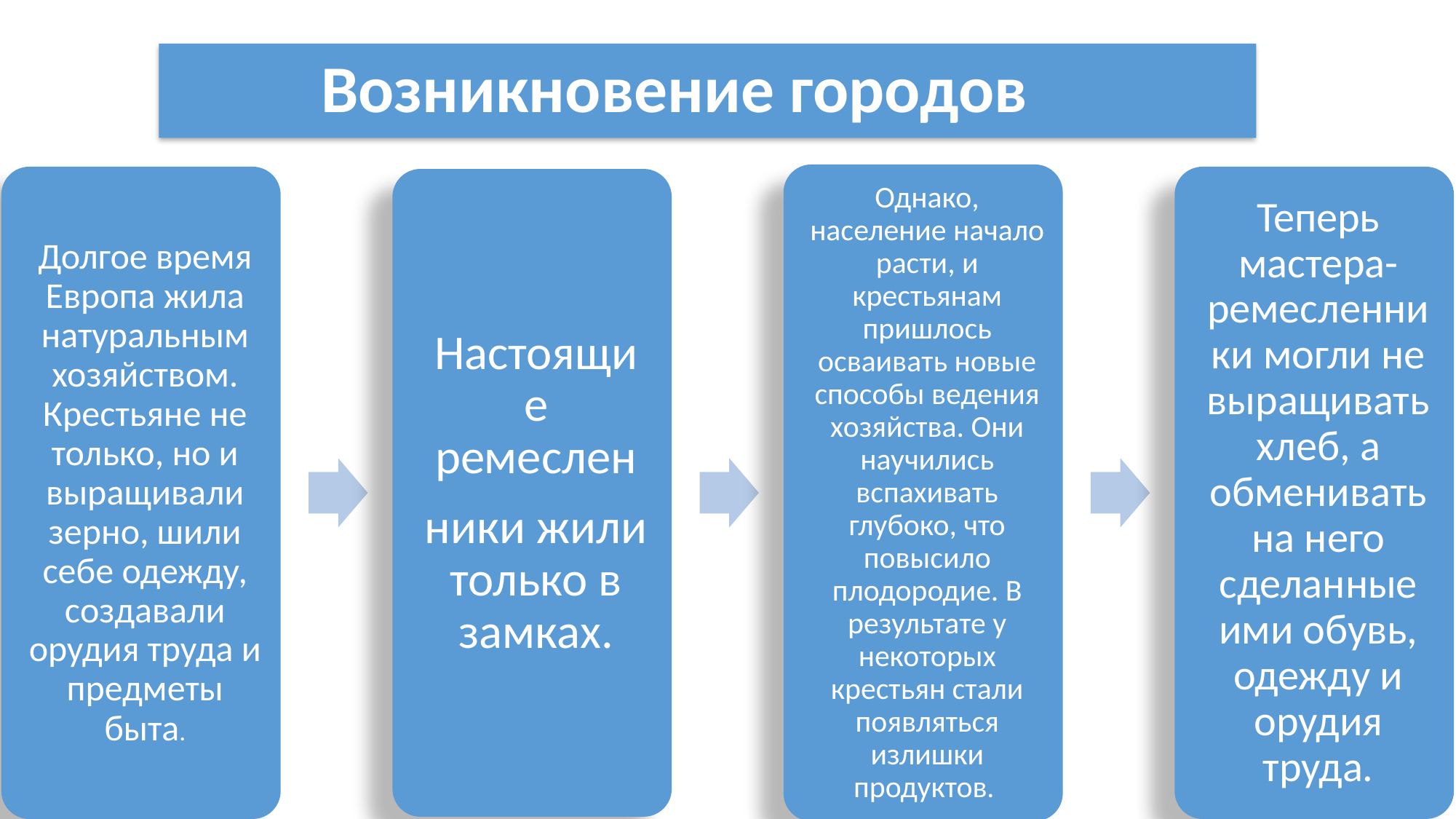

# Возникновение городов
Долгое время Европа жила натуральным хозяйством. Крестьяне не только, но и выращивали зерно, шили себе одежду, создавали орудия труда и предметы быта.

Настоящие ремеслен
ники жили только в замках.

Однако, население начало расти, и крестьянам пришлось осваивать новые способы ведения хозяйства. Они научились вспахивать глубоко, что повысило плодородие. В результате у некоторых крестьян стали появляться излишки продуктов.

Теперь мастера-ремесленники могли не выращивать хлеб, а обменивать на него сделанные ими обувь, одежду и орудия труда.